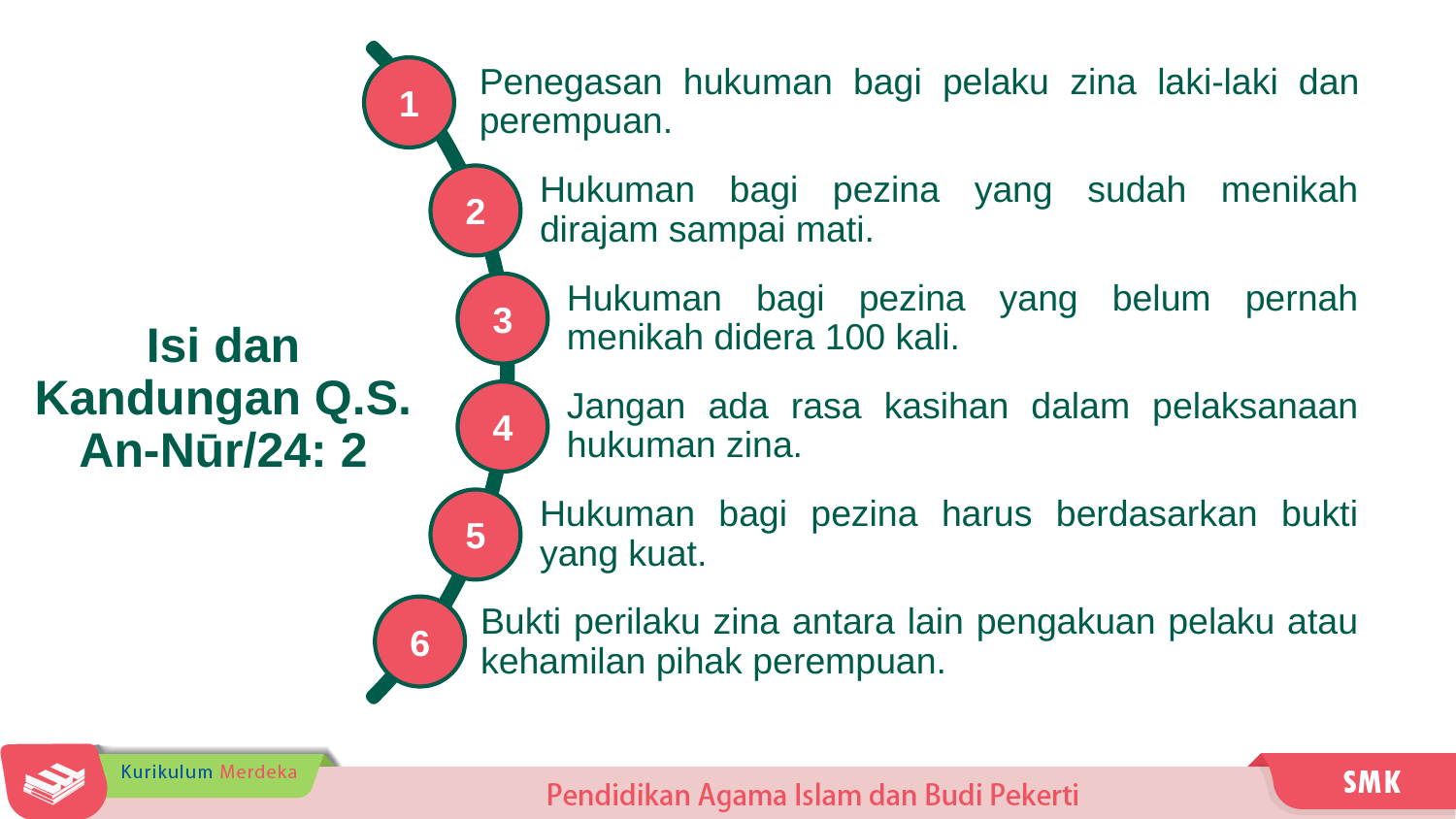

1
Penegasan hukuman bagi pelaku zina laki-laki dan perempuan.
2
Hukuman bagi pezina yang sudah menikah dirajam sampai mati.
3
Hukuman bagi pezina yang belum pernah menikah didera 100 kali.
4
Jangan ada rasa kasihan dalam pelaksanaan hukuman zina.
5
Hukuman bagi pezina harus berdasarkan bukti yang kuat.
6
Bukti perilaku zina antara lain pengakuan pelaku atau kehamilan pihak perempuan.
Isi dan Kandungan Q.S. An-Nūr/24: 2